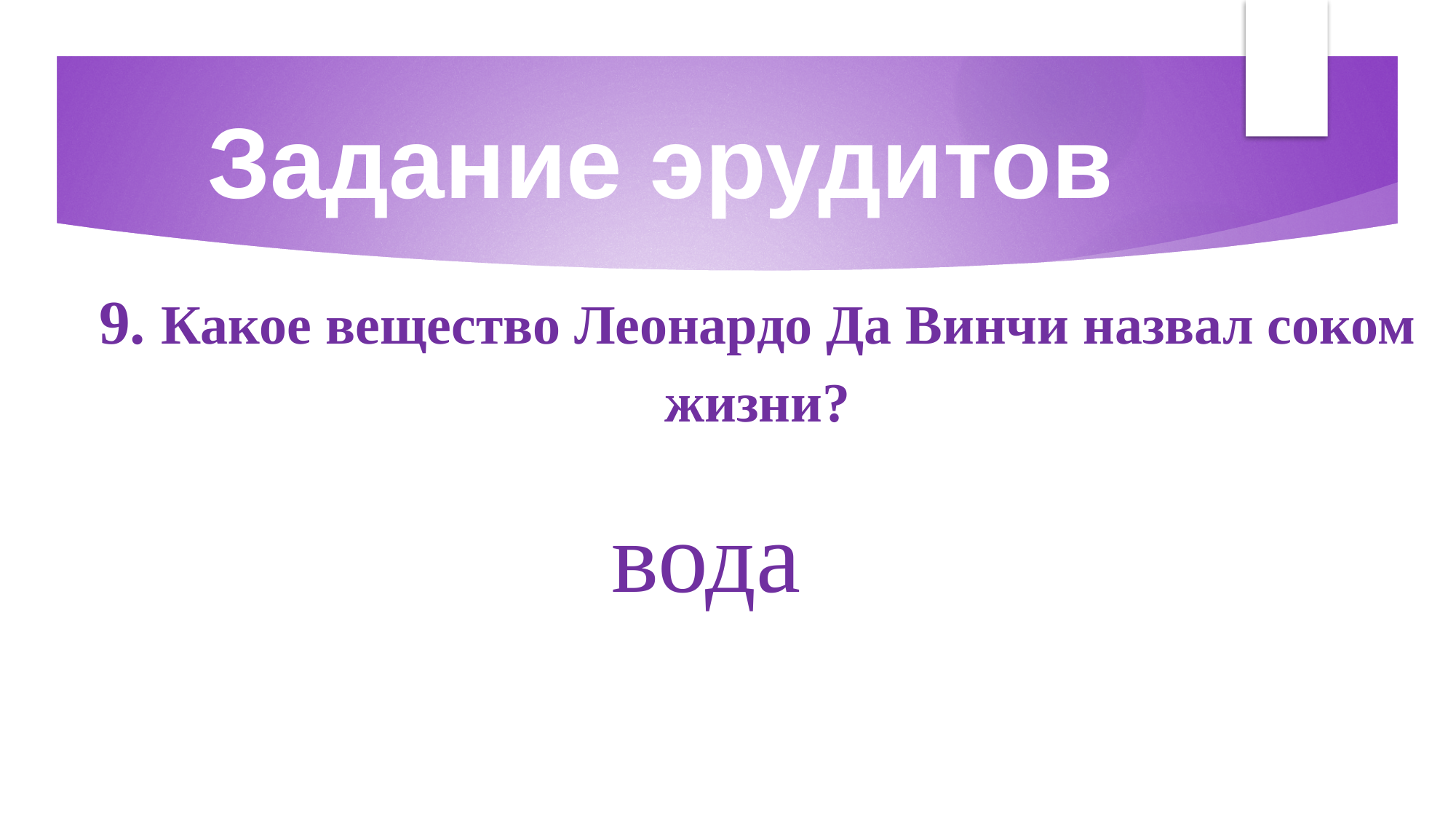

# Задание эрудитов
9. Какое вещество Леонардо Да Винчи назвал соком жизни?

вода